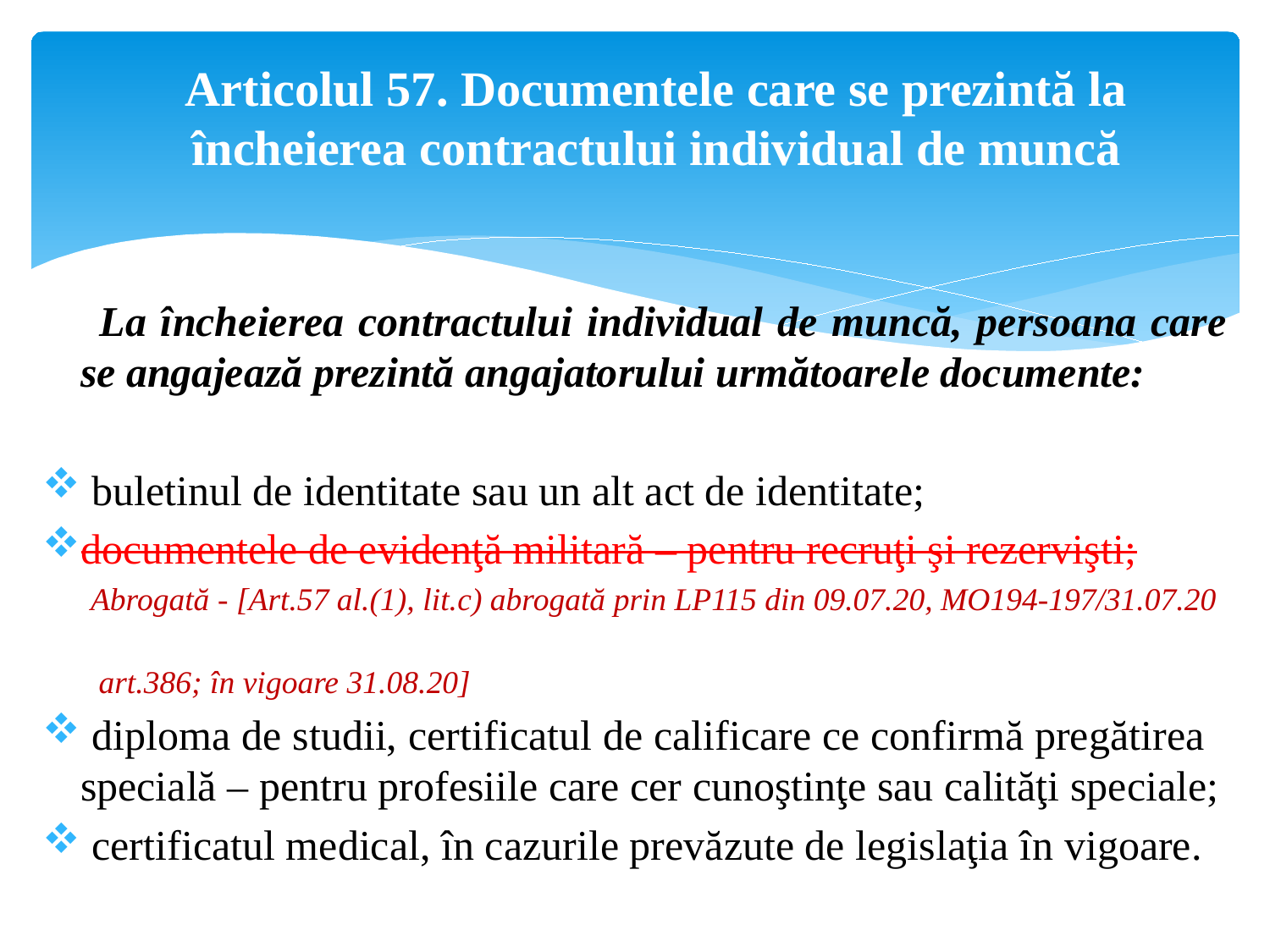

# Articolul 57. Documentele care se prezintă la încheierea contractului individual de muncă

    La încheierea contractului individual de muncă, persoana care se angajează prezintă angajatorului următoarele documente:

 buletinul de identitate sau un alt act de identitate;
documentele de evidenţă militară – pentru recruţi şi rezervişti;
      Abrogată - [Art.57 al.(1), lit.c) abrogată prin LP115 din 09.07.20, MO194-197/31.07.20
       art.386; în vigoare 31.08.20]
 diploma de studii, certificatul de calificare ce confirmă pregătirea   specială – pentru profesiile care cer cunoştinţe sau calităţi speciale;
 certificatul medical, în cazurile prevăzute de legislaţia în vigoare.